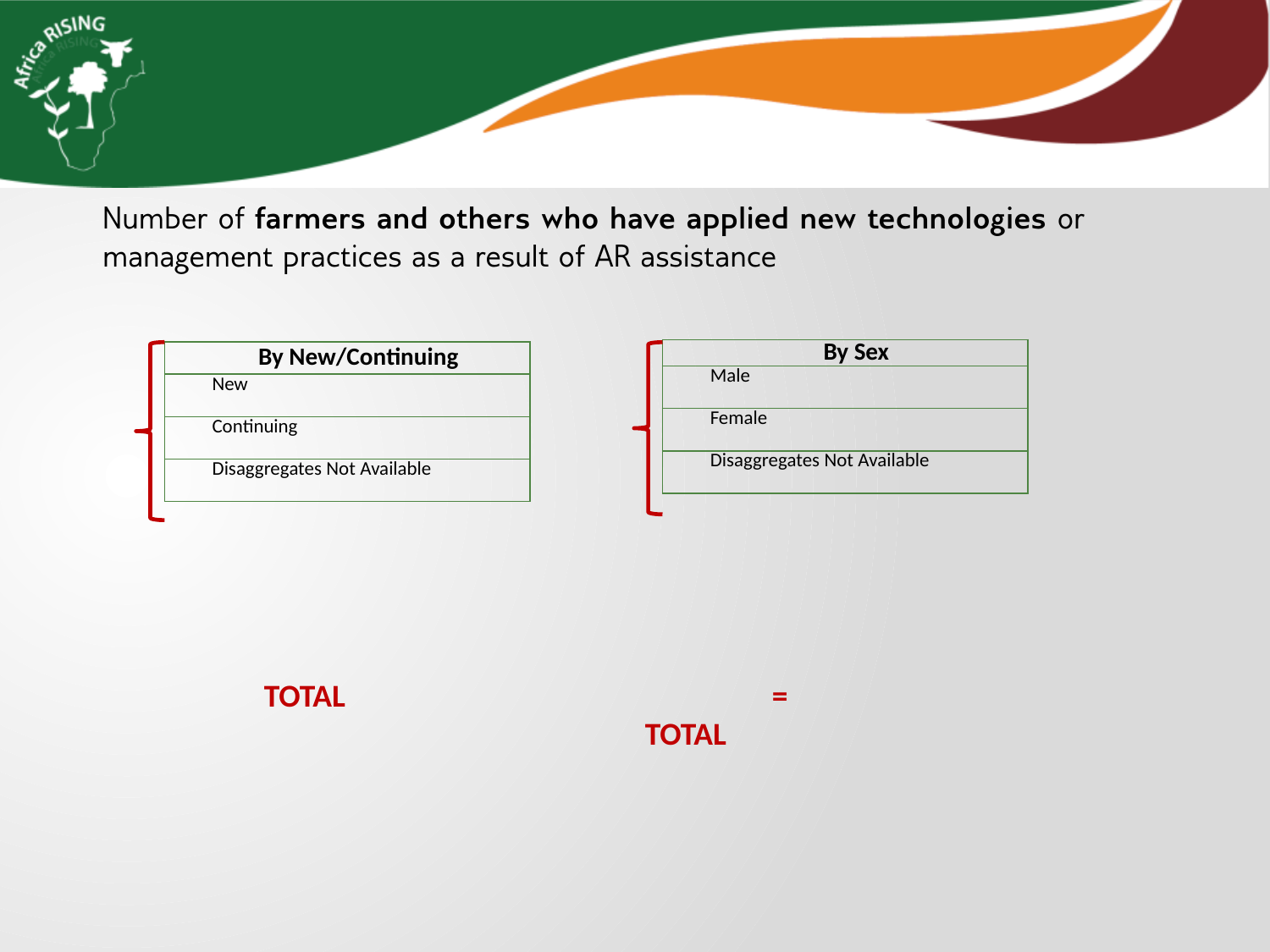

Number of farmers and others who have applied new technologies or management practices as a result of AR assistance
| By Sex |
| --- |
| Male |
| Female |
| Disaggregates Not Available |

| By New/Continuing |
| --- |
| New |
| Continuing |
| Disaggregates Not Available |

TOTAL 				=				TOTAL